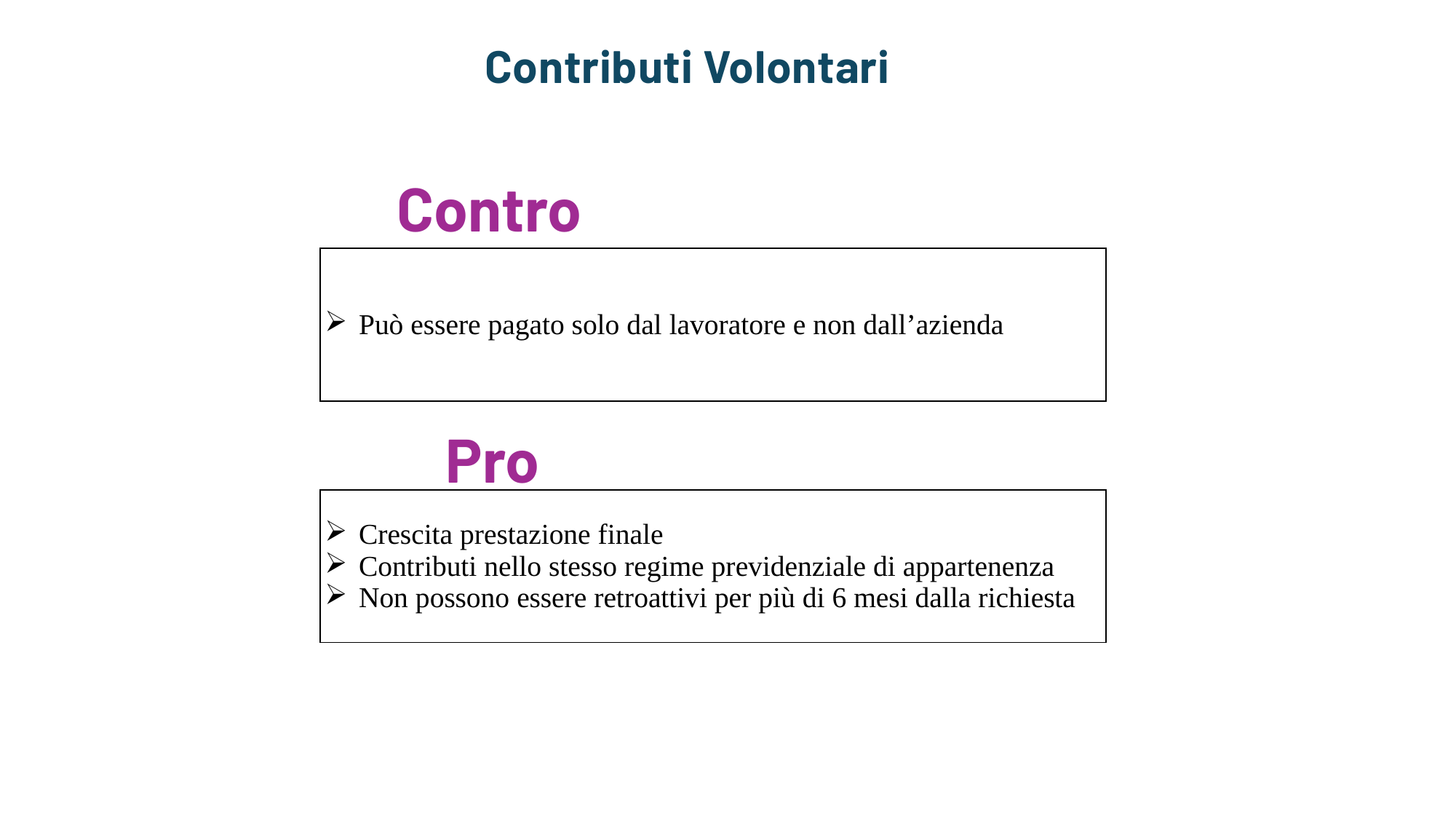

Contributi Volontari
Contro
| Può essere pagato solo dal lavoratore e non dall’azienda |
| --- |

Pro
| Crescita prestazione finale Contributi nello stesso regime previdenziale di appartenenza Non possono essere retroattivi per più di 6 mesi dalla richiesta |
| --- |